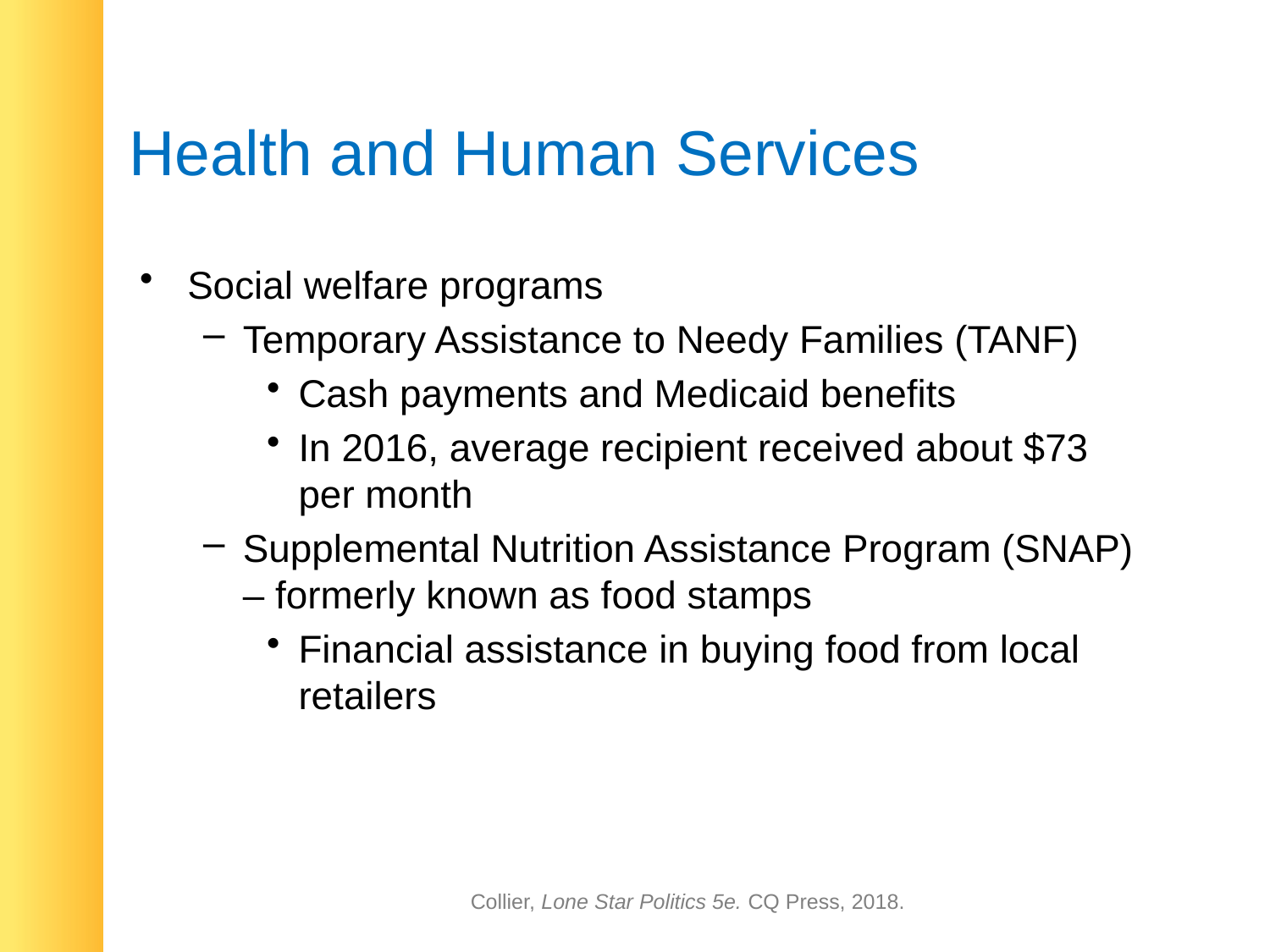

# Health and Human Services
Social welfare programs
Temporary Assistance to Needy Families (TANF)
Cash payments and Medicaid benefits
In 2016, average recipient received about $73 per month
Supplemental Nutrition Assistance Program (SNAP) – formerly known as food stamps
Financial assistance in buying food from local retailers
Collier, Lone Star Politics 5e. CQ Press, 2018.